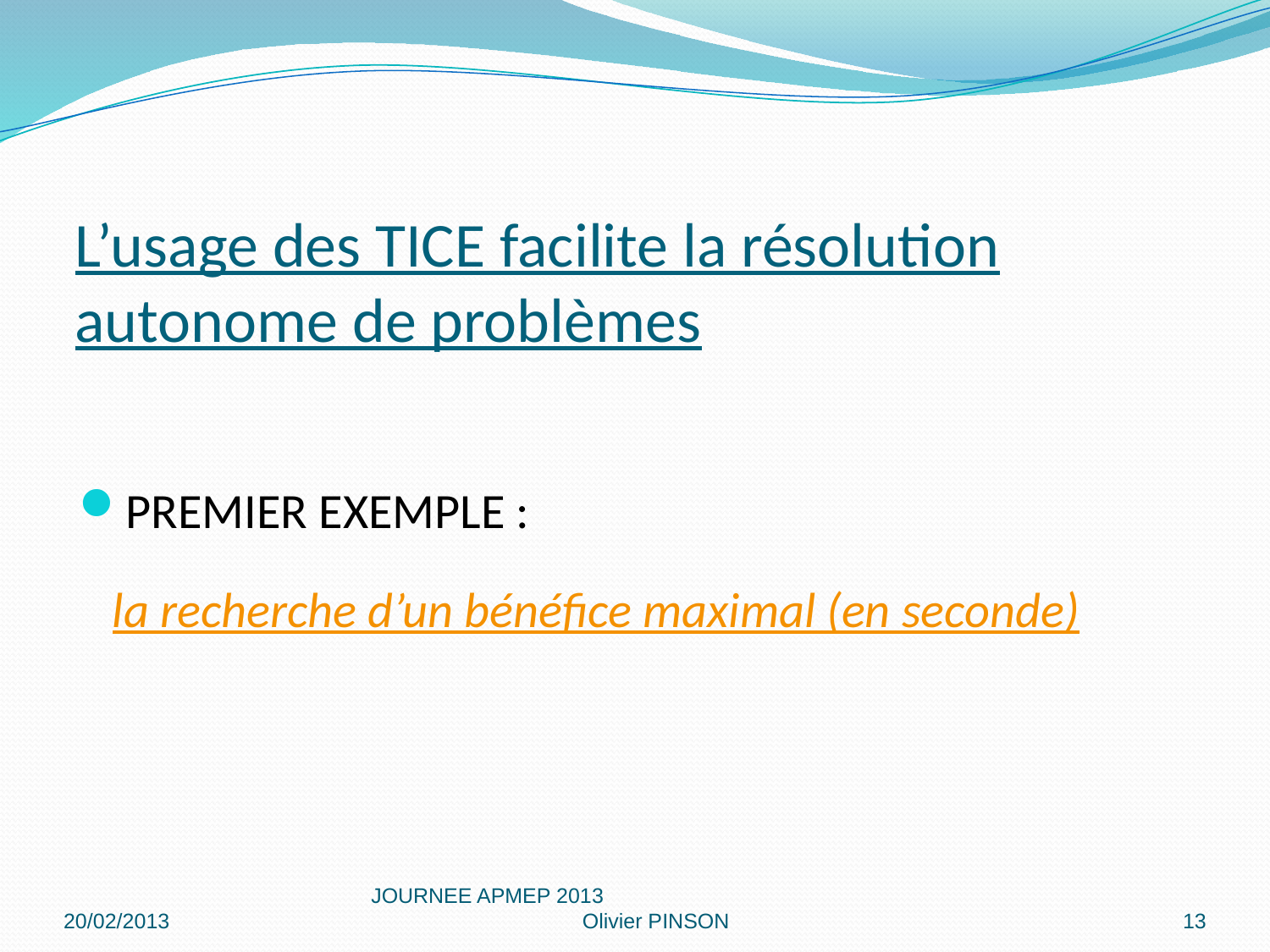

# L’usage des TICE facilite la résolution autonome de problèmes
PREMIER EXEMPLE :
   la recherche d’un bénéfice maximal (en seconde)
20/02/2013
JOURNEE APMEP 2013                                                          Olivier PINSON
13